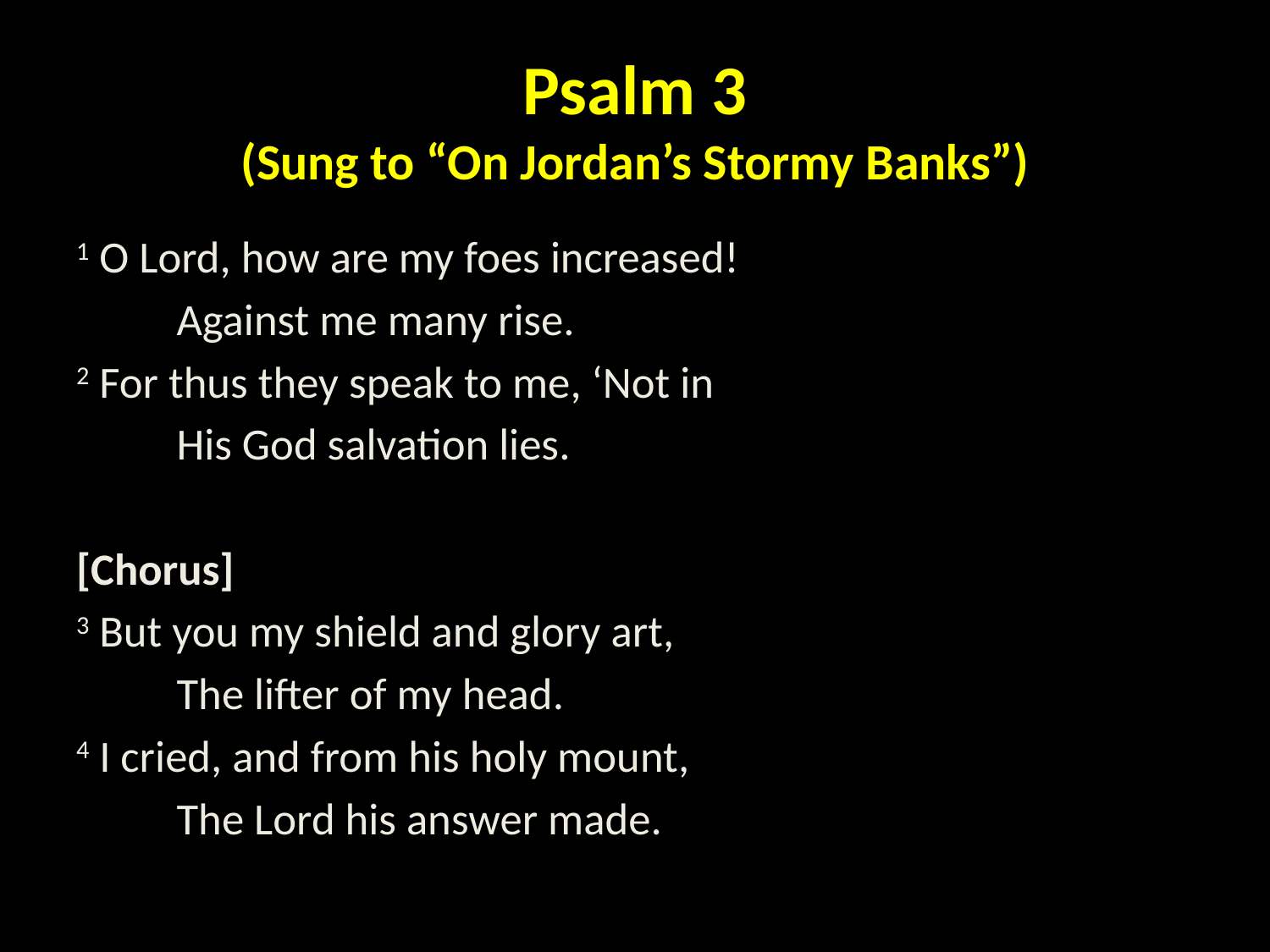

# Psalm 3 (Sung to “On Jordan’s Stormy Banks”)
1 O Lord, how are my foes increased!
	Against me many rise.
2 For thus they speak to me, ‘Not in
	His God salvation lies.

[Chorus]
3 But you my shield and glory art,
	The lifter of my head.
4 I cried, and from his holy mount,
	The Lord his answer made.